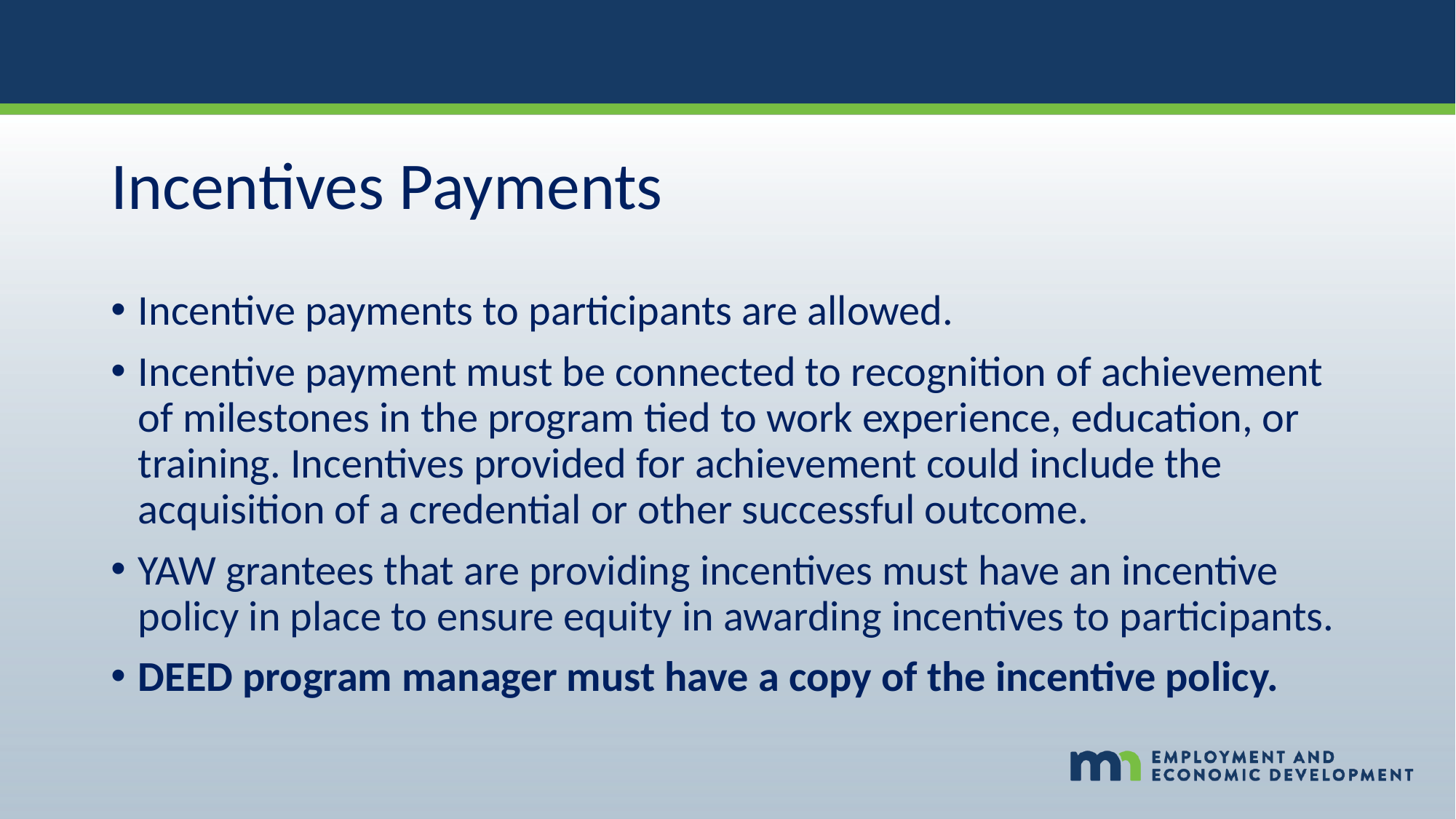

# Incentives Payments
Incentive payments to participants are allowed.
Incentive payment must be connected to recognition of achievement of milestones in the program tied to work experience, education, or training. Incentives provided for achievement could include the acquisition of a credential or other successful outcome.
YAW grantees that are providing incentives must have an incentive policy in place to ensure equity in awarding incentives to participants.
DEED program manager must have a copy of the incentive policy.